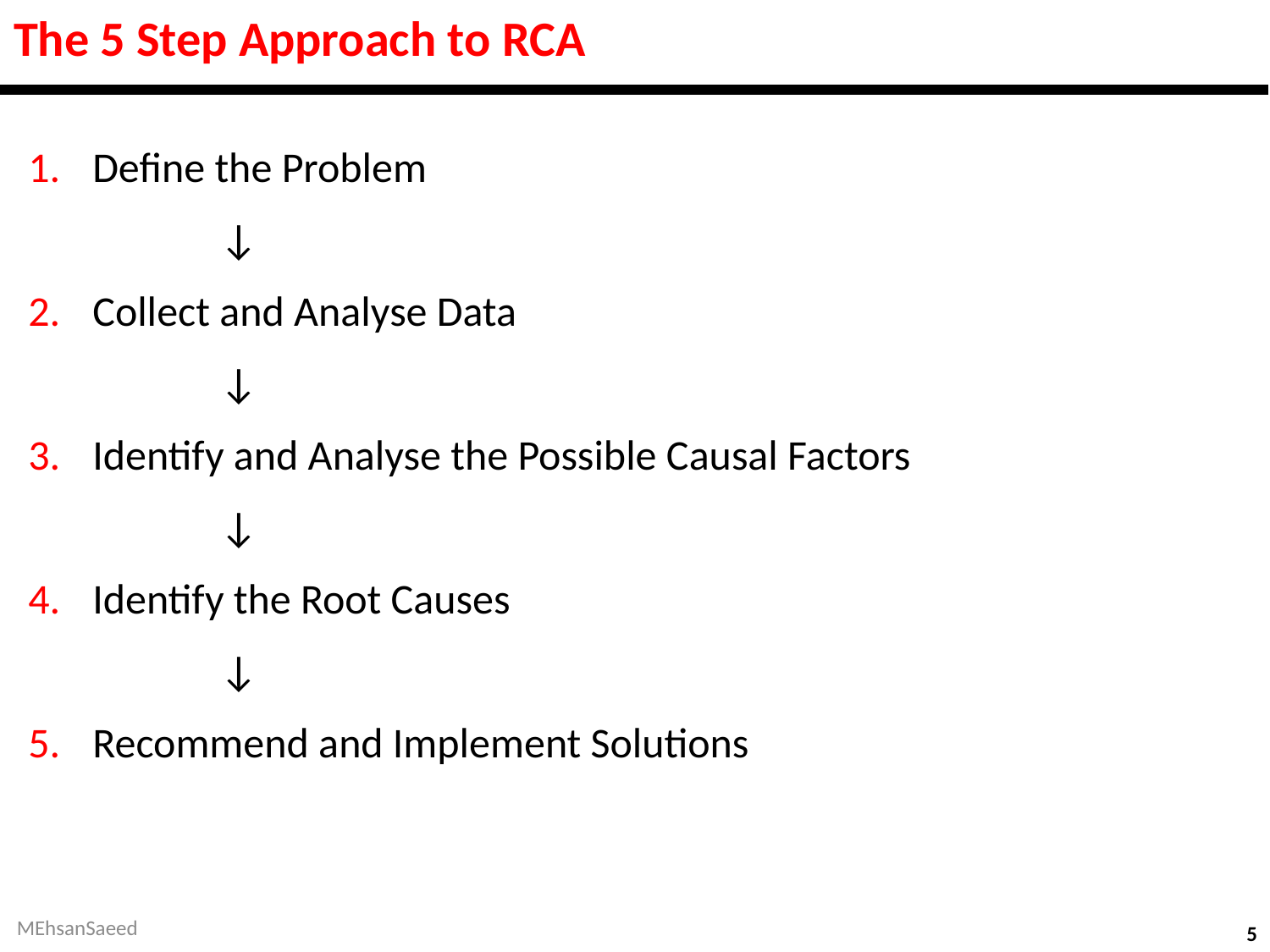

# The 5 Step Approach to RCA
1.	Define the Problem
		↓
2.	Collect and Analyse Data
		↓
3.	Identify and Analyse the Possible Causal Factors
		↓
4.	Identify the Root Causes
		↓
5.	Recommend and Implement Solutions
MEhsanSaeed
5